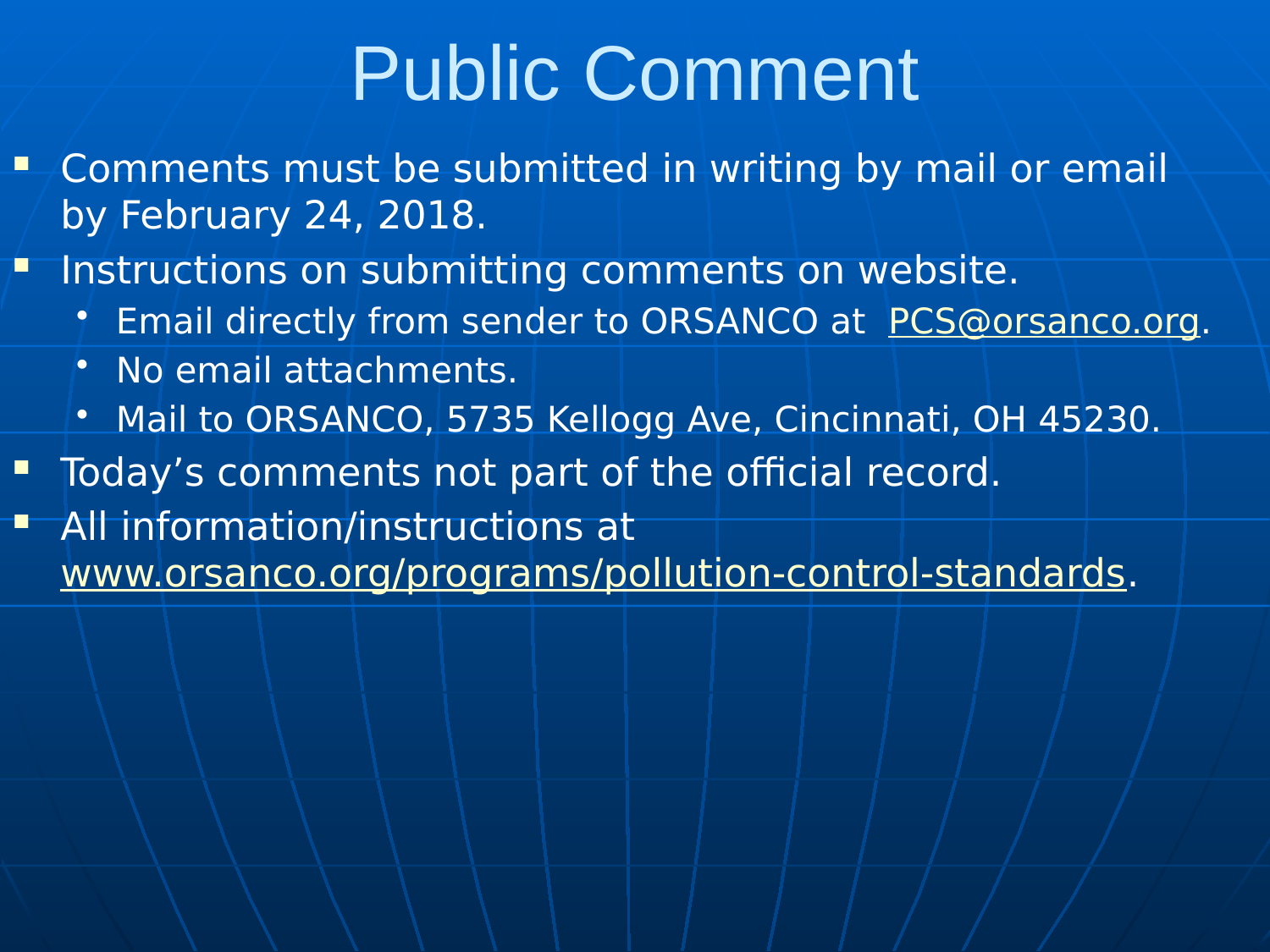

# Public Comment
Comments must be submitted in writing by mail or email by February 24, 2018.
Instructions on submitting comments on website.
Email directly from sender to ORSANCO at  PCS@orsanco.org.
No email attachments.
Mail to ORSANCO, 5735 Kellogg Ave, Cincinnati, OH 45230.
Today’s comments not part of the official record.
All information/instructions at www.orsanco.org/programs/pollution-control-standards.